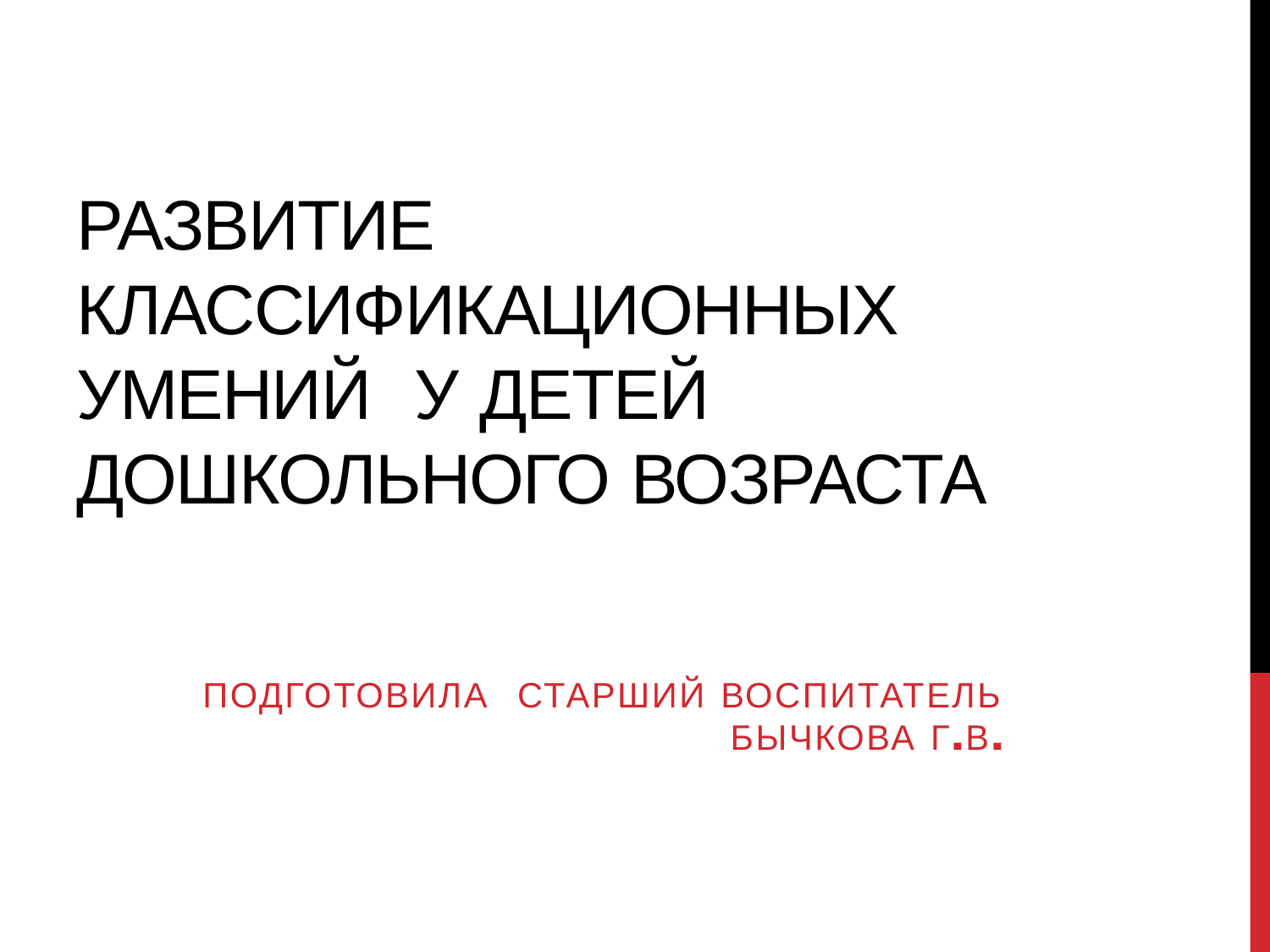

# Развитие  классификационных умений  у детей дошкольного возраста
Подготовила  старший воспитатель Бычкова Г.В.